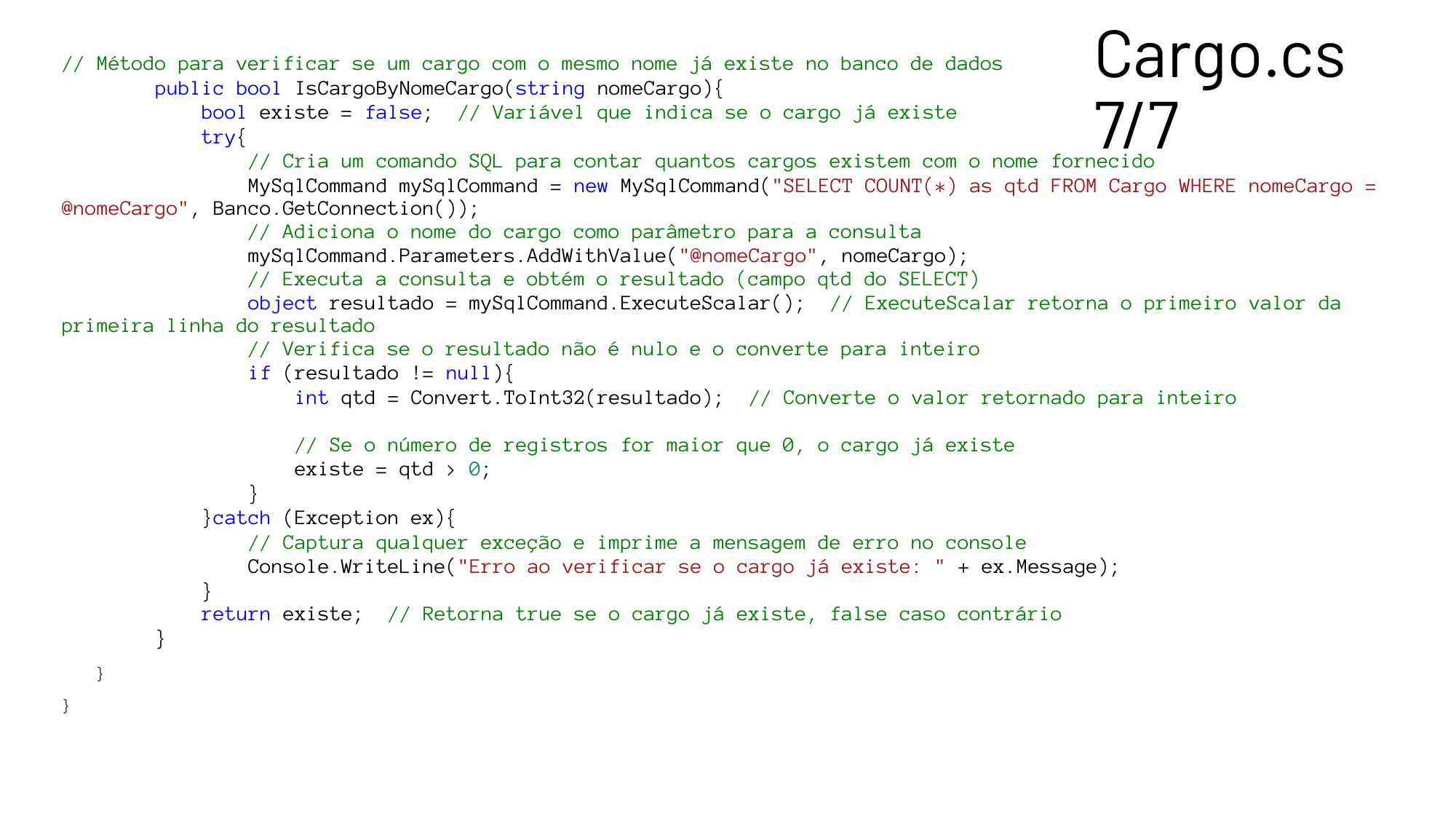

# Cargo.cs 7/7
// Método para verificar se um cargo com o mesmo nome já existe no banco de dados
        public bool IsCargoByNomeCargo(string nomeCargo){
            bool existe = false;  // Variável que indica se o cargo já existe
            try{
                // Cria um comando SQL para contar quantos cargos existem com o nome fornecido
                MySqlCommand mySqlCommand = new MySqlCommand("SELECT COUNT(*) as qtd FROM Cargo WHERE nomeCargo = @nomeCargo", Banco.GetConnection());
                // Adiciona o nome do cargo como parâmetro para a consulta
                mySqlCommand.Parameters.AddWithValue("@nomeCargo", nomeCargo);
                // Executa a consulta e obtém o resultado (campo qtd do SELECT)
                object resultado = mySqlCommand.ExecuteScalar();  // ExecuteScalar retorna o primeiro valor da primeira linha do resultado
                // Verifica se o resultado não é nulo e o converte para inteiro
                if (resultado != null){
                    int qtd = Convert.ToInt32(resultado);  // Converte o valor retornado para inteiro
                    // Se o número de registros for maior que 0, o cargo já existe
                    existe = qtd > 0;
                }
            }catch (Exception ex){
                // Captura qualquer exceção e imprime a mensagem de erro no console
                Console.WriteLine("Erro ao verificar se o cargo já existe: " + ex.Message);
            }
            return existe;  // Retorna true se o cargo já existe, false caso contrário
        }
    }
}